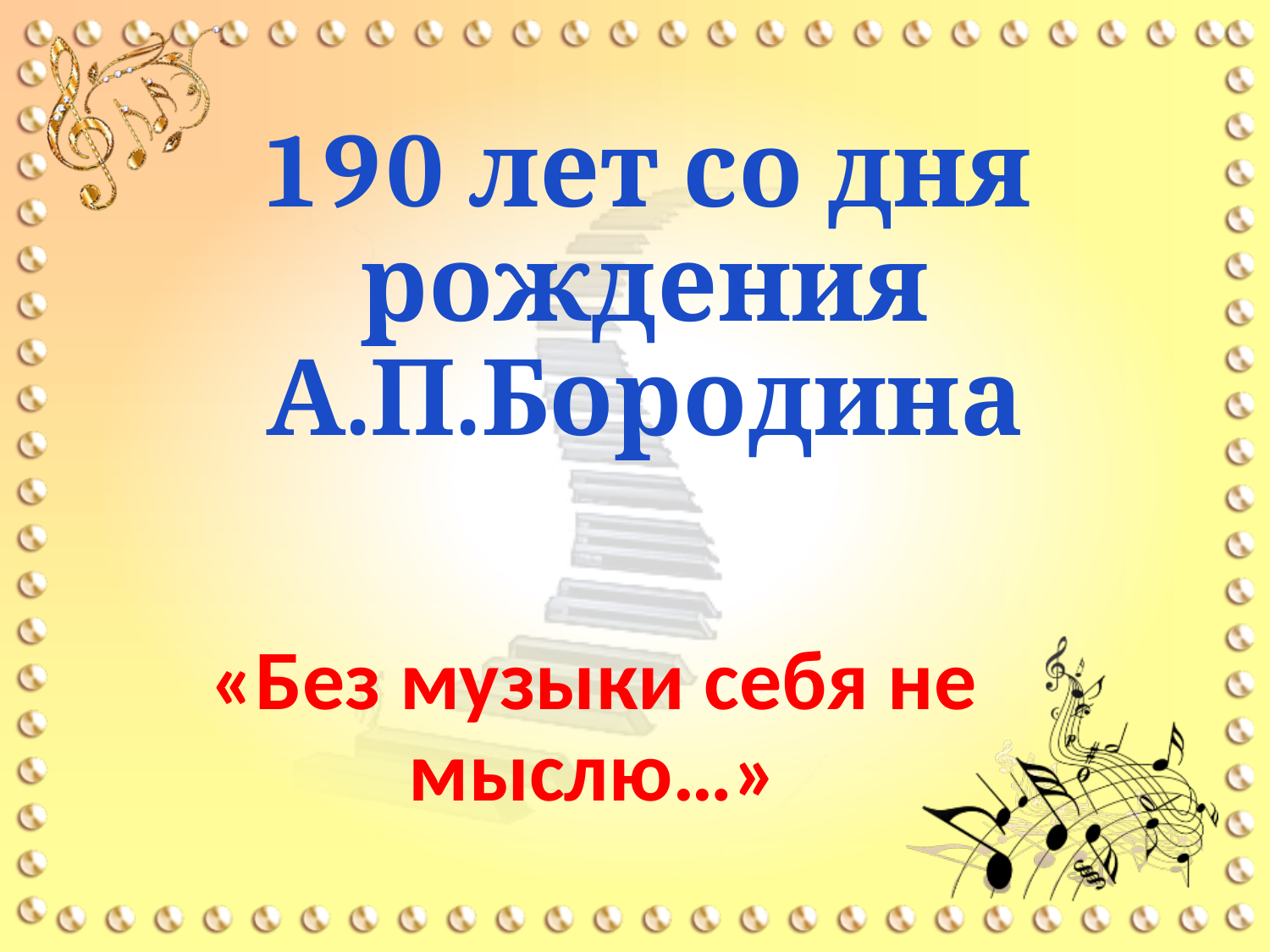

# 190 лет со дня рождения А.П.Бородина
«Без музыки себя не мыслю…»